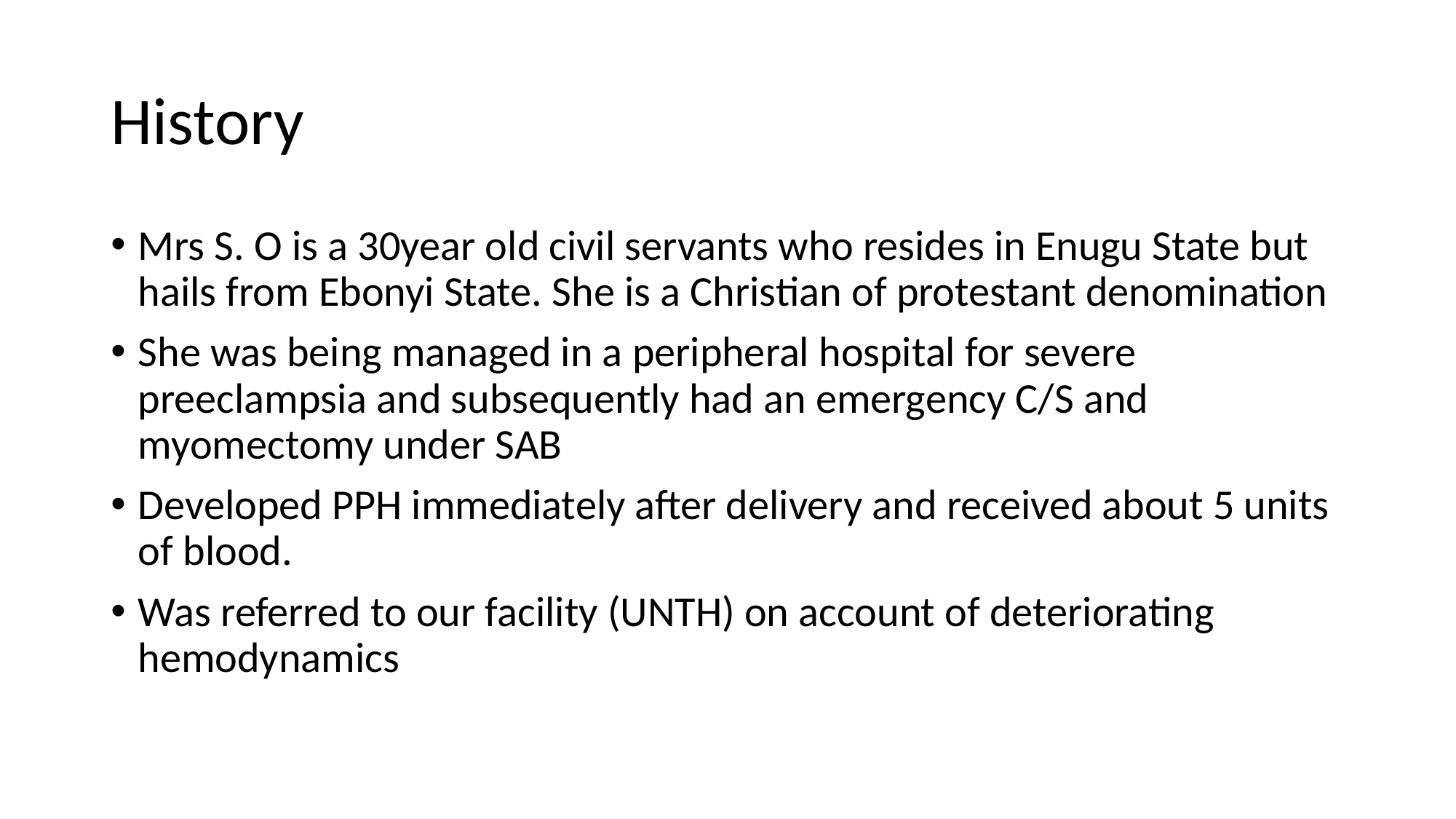

# History
Mrs S. O is a 30year old civil servants who resides in Enugu State but hails from Ebonyi State. She is a Christian of protestant denomination
She was being managed in a peripheral hospital for severe preeclampsia and subsequently had an emergency C/S and myomectomy under SAB
Developed PPH immediately after delivery and received about 5 units of blood.
Was referred to our facility (UNTH) on account of deteriorating hemodynamics